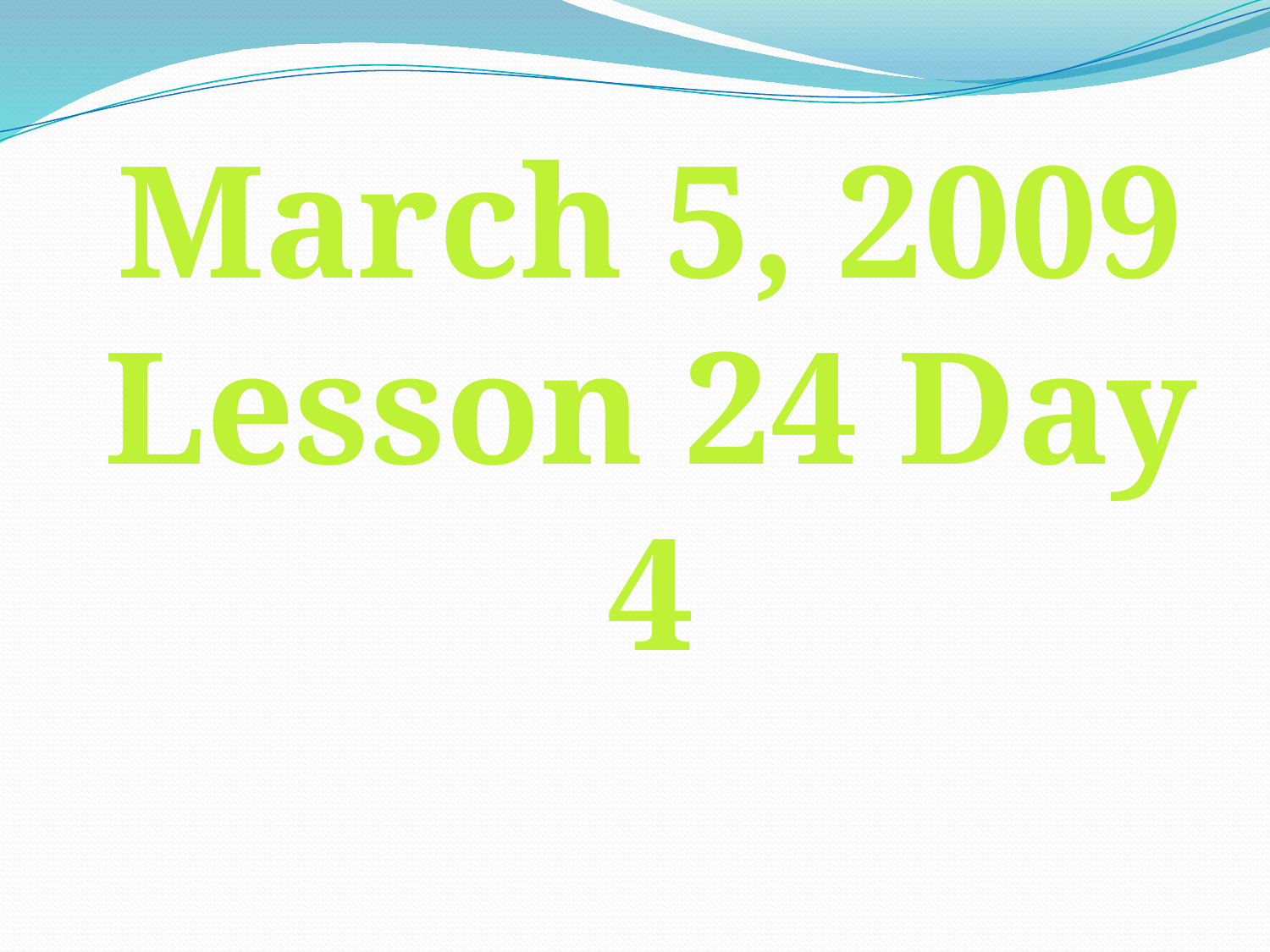

March 5, 2009
Lesson 24 Day 4